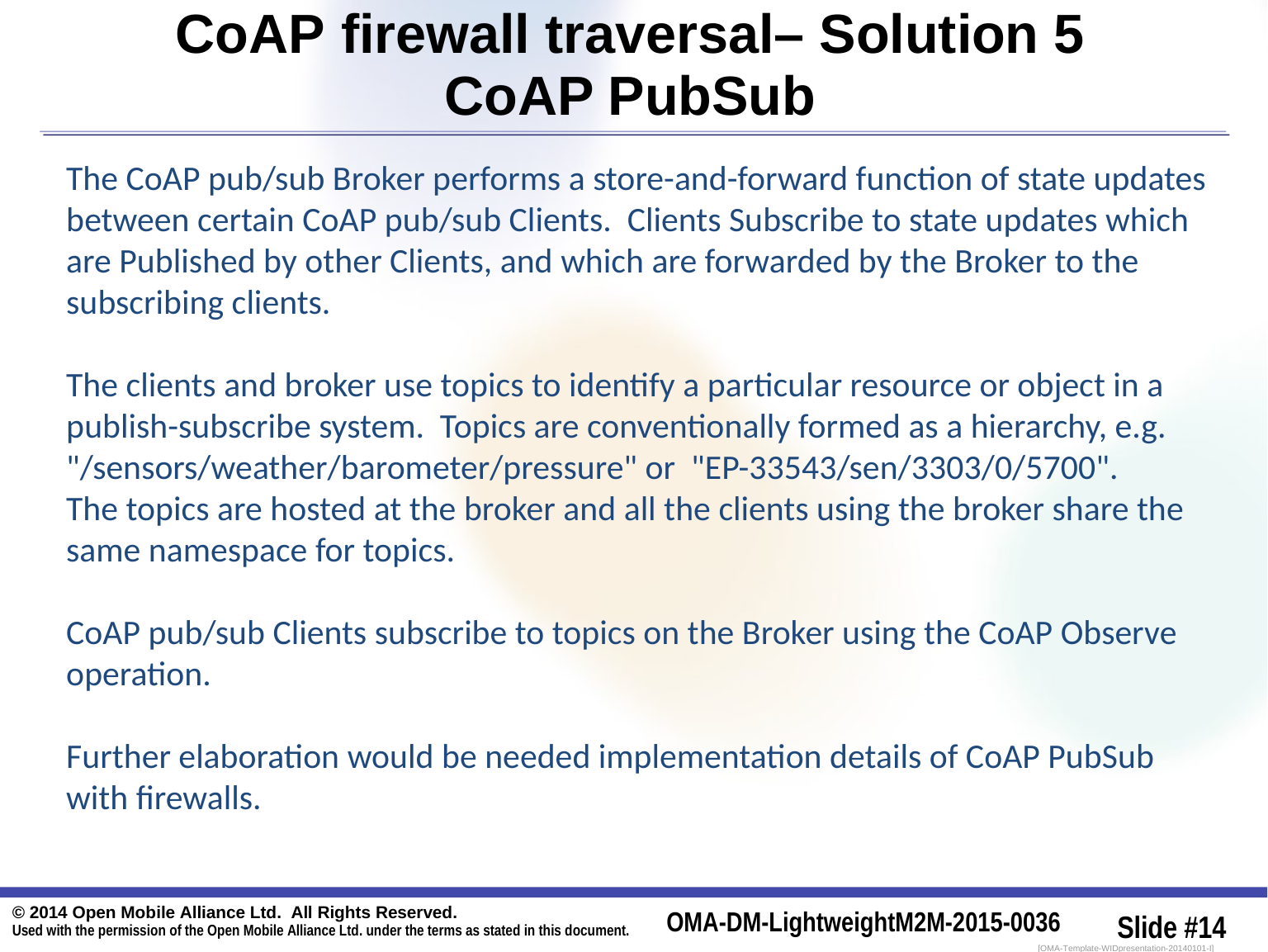

# CoAP firewall traversal– Solution 5 CoAP PubSub
The CoAP pub/sub Broker performs a store-and-forward function of state updates between certain CoAP pub/sub Clients.  Clients Subscribe to state updates which are Published by other Clients, and which are forwarded by the Broker to the subscribing clients.

The clients and broker use topics to identify a particular resource or object in a publish-subscribe system.  Topics are conventionally formed as a hierarchy, e.g. "/sensors/weather/barometer/pressure" or  "EP-33543/sen/3303/0/5700".
The topics are hosted at the broker and all the clients using the broker share the same namespace for topics.

CoAP pub/sub Clients subscribe to topics on the Broker using the CoAP Observe operation.

Further elaboration would be needed implementation details of CoAP PubSub with firewalls.

© 2014 Open Mobile Alliance Ltd.  All Rights Reserved.
Used with the permission of the Open Mobile Alliance Ltd. under the terms as stated in this document.
OMA-DM-LightweightM2M-2015-0036
Slide #14
[OMA-Template-WIDpresentation-20140101-I]